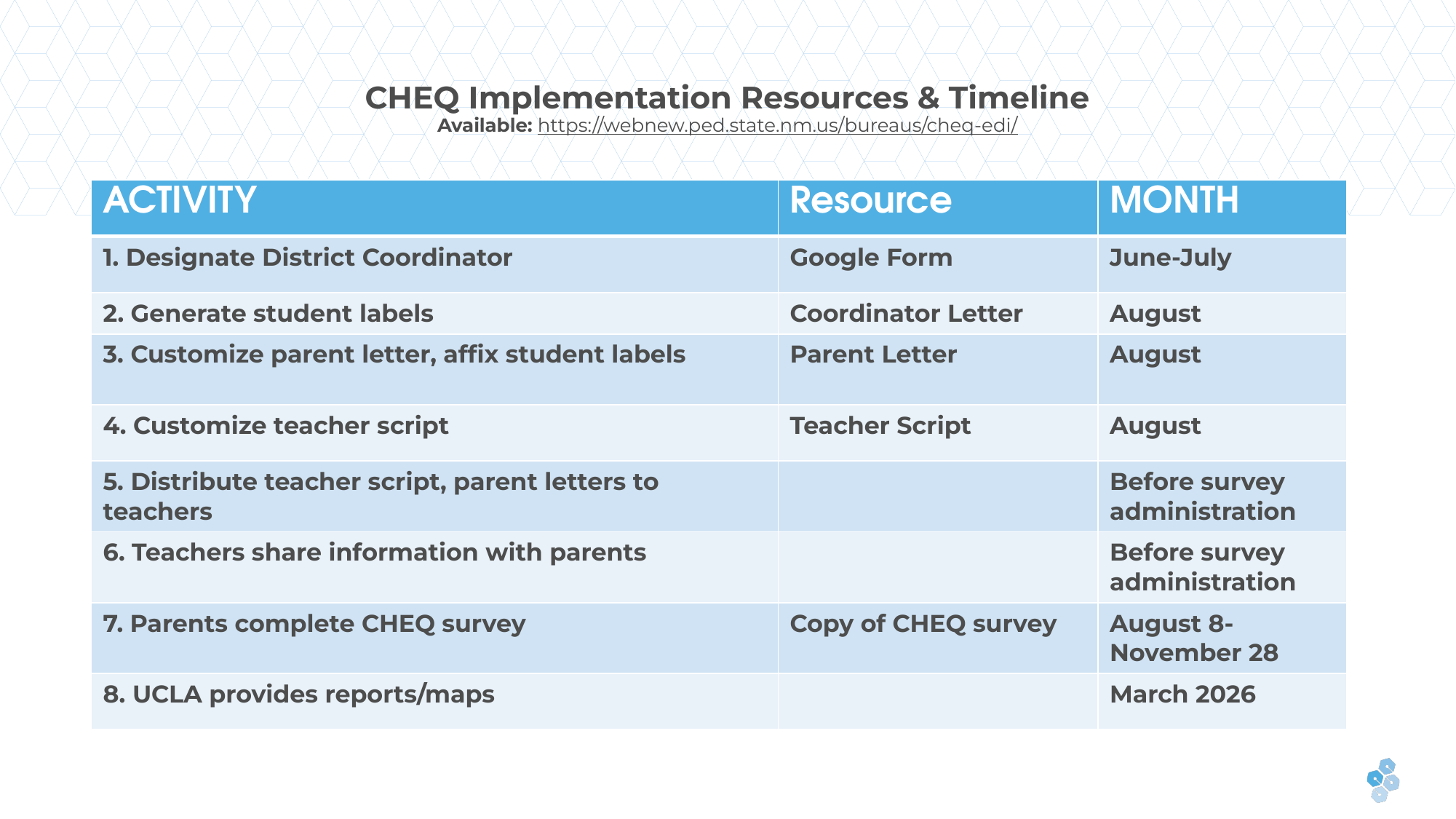

# CHEQ Implementation Resources & Timeline Available: https://webnew.ped.state.nm.us/bureaus/cheq-edi/
| ACTIVITY | Resource | MONTH |
| --- | --- | --- |
| 1. Designate District Coordinator | Google Form | June-July |
| 2. Generate student labels | Coordinator Letter | August |
| 3. Customize parent letter, affix student labels | Parent Letter | August |
| 4. Customize teacher script | Teacher Script | August |
| 5. Distribute teacher script, parent letters to teachers |  | Before survey administration |
| 6. Teachers share information with parents |  | Before survey administration |
| 7. Parents complete CHEQ survey | Copy of CHEQ survey | August 8- November 28 |
| 8. UCLA provides reports/maps |  | March 2026 |